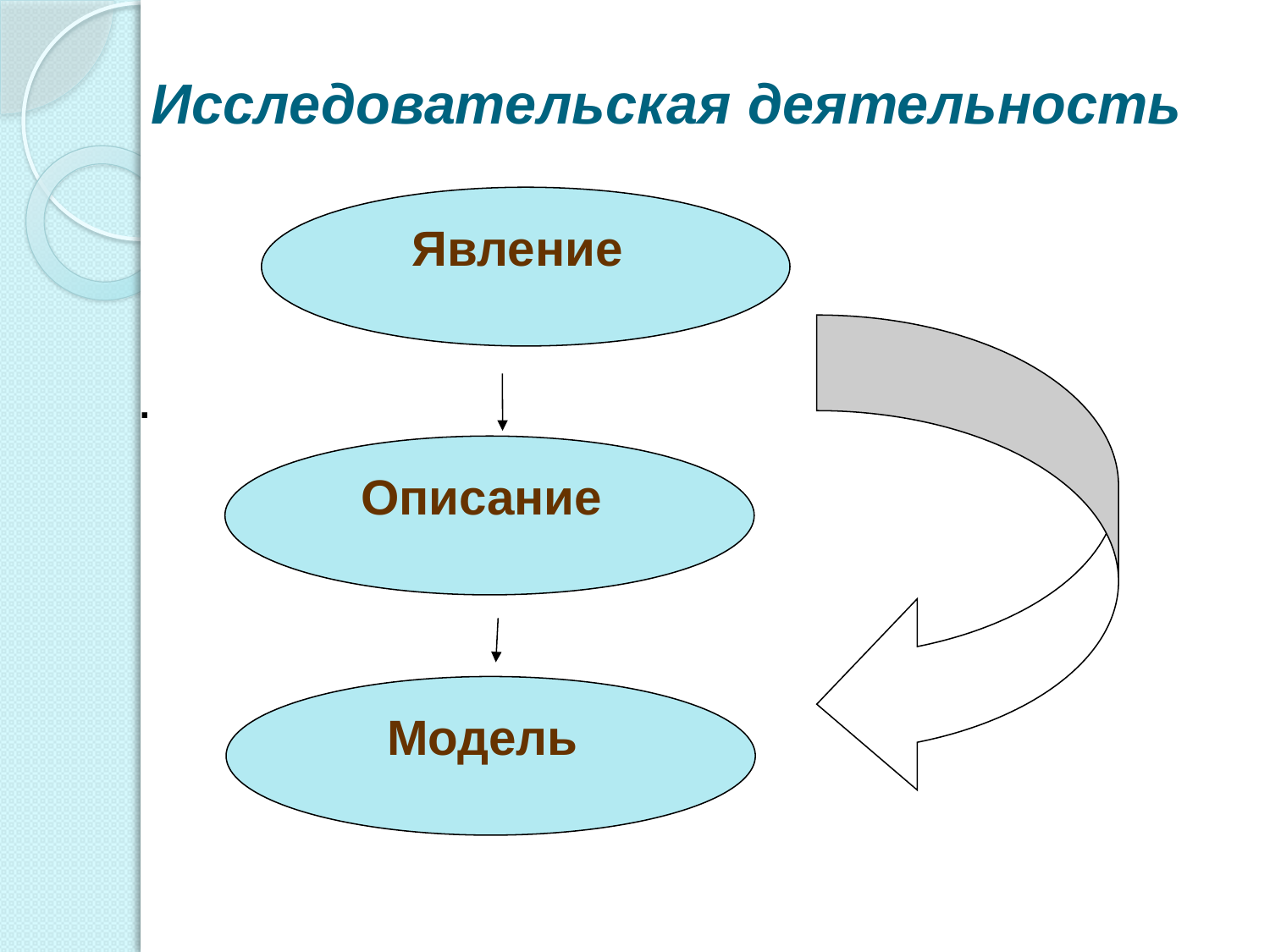

# Исследовательская деятельность

Явление

Описание

Модель
.